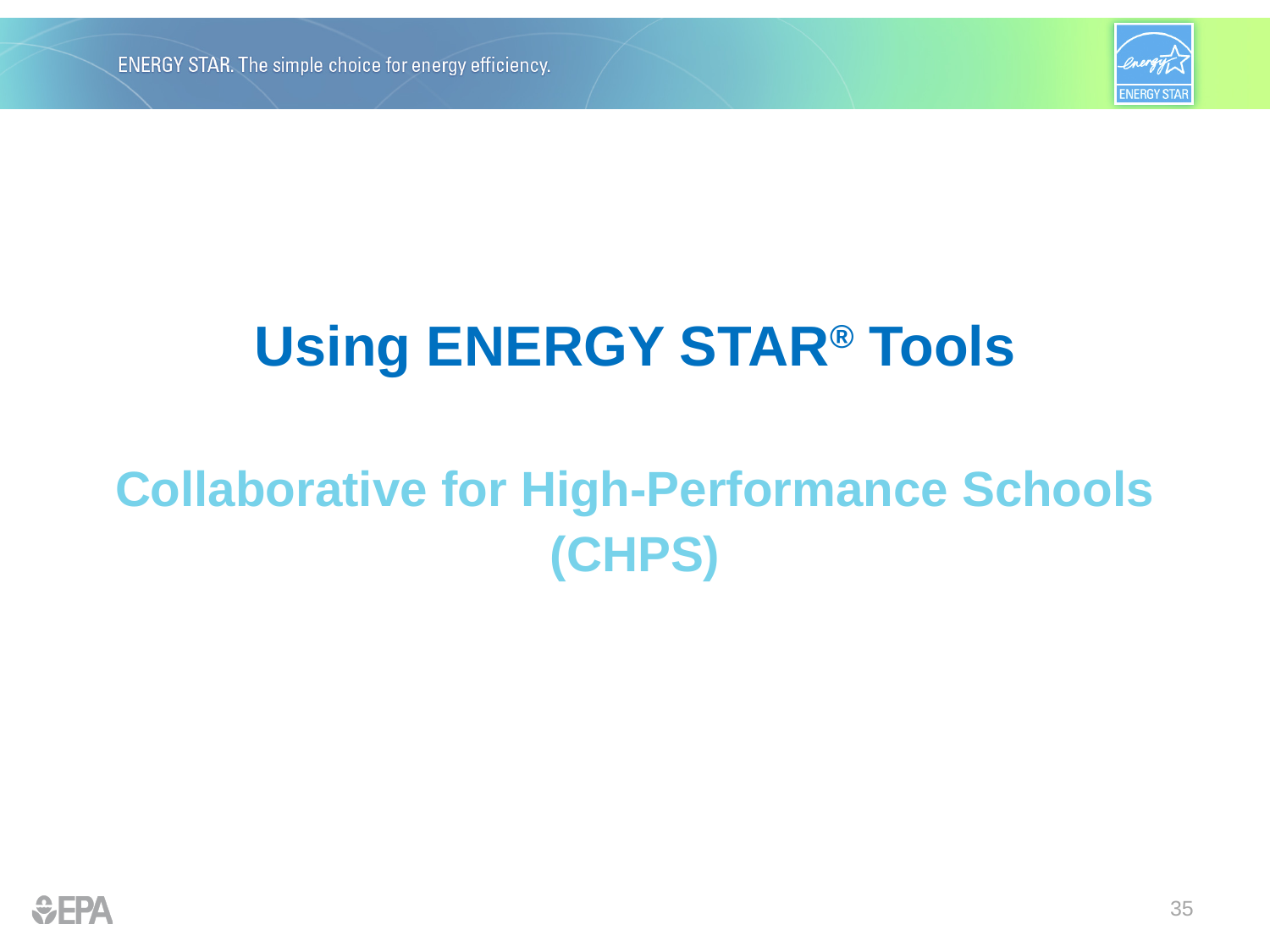

Using ENERGY STAR® Tools

Collaborative for High-Performance Schools (CHPS)
35